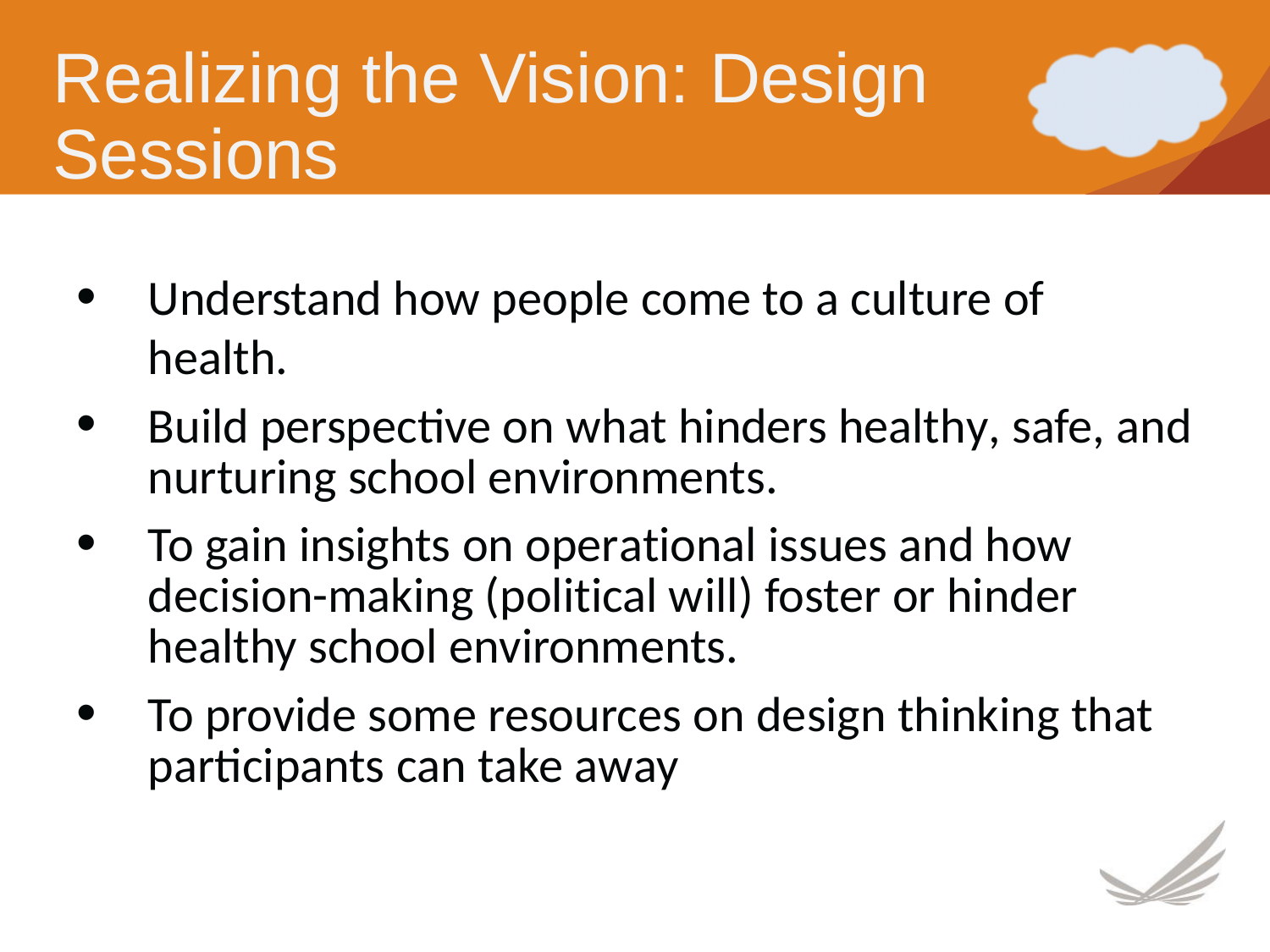

# Realizing the Vision: Design Sessions

Understand how people come to a culture of health.
Build perspective on what hinders healthy, safe, and nurturing school environments.
To gain insights on operational issues and how decision-making (political will) foster or hinder healthy school environments.
To provide some resources on design thinking that participants can take away